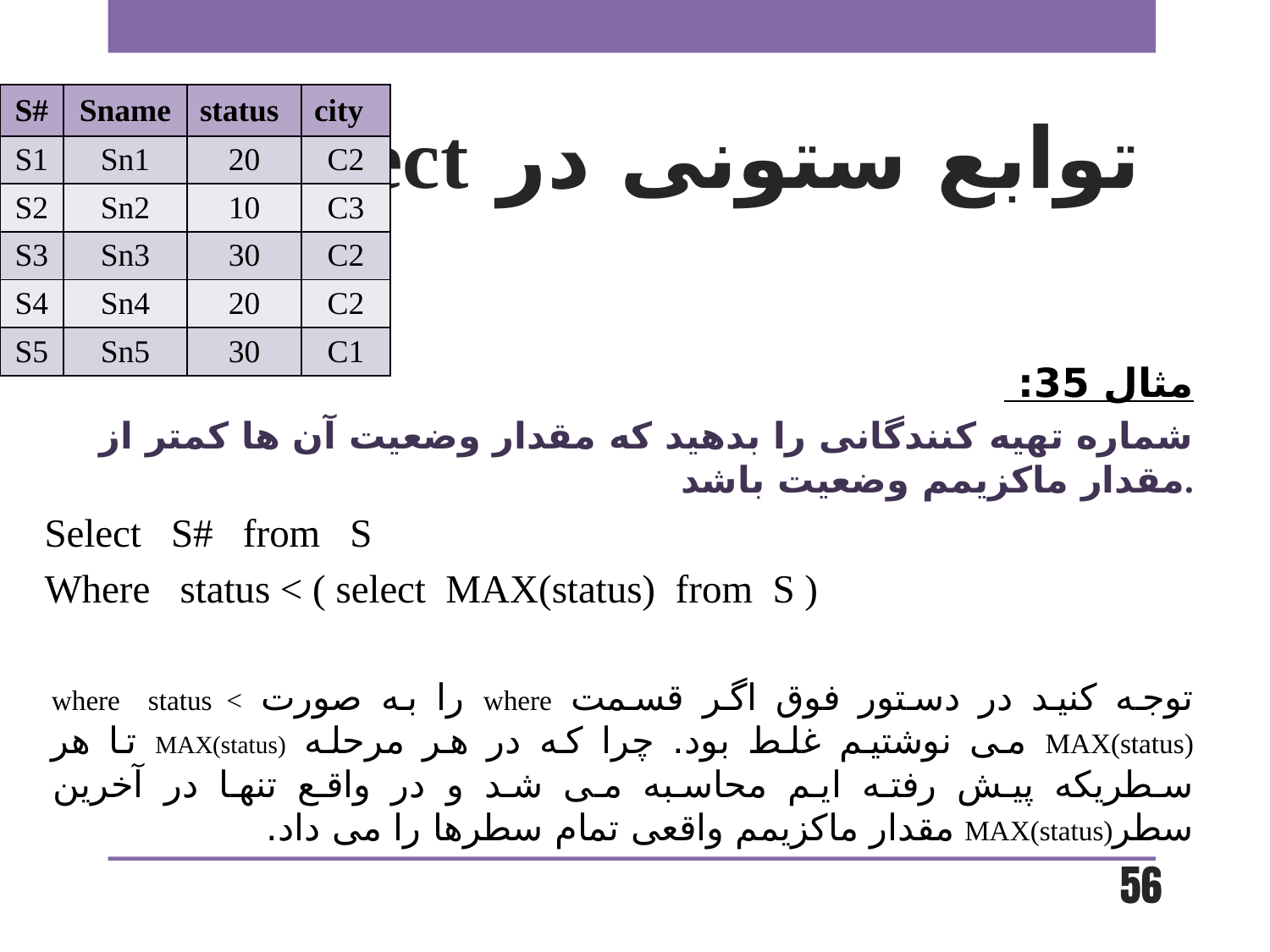

# توابع ستونی در select
| S# | Sname | status | city |
| --- | --- | --- | --- |
| S1 | Sn1 | 20 | C2 |
| S2 | Sn2 | 10 | C3 |
| S3 | Sn3 | 30 | C2 |
| S4 | Sn4 | 20 | C2 |
| S5 | Sn5 | 30 | C1 |
مثال 35:
شماره تهیه کنندگانی را بدهید که مقدار وضعیت آن ها کمتر از مقدار ماکزیمم وضعیت باشد.
Select   S#   from   S
Where   status < ( select  MAX(status)  from  S )

توجه کنید در دستور فوق اگر قسمت where را به صورت where  status < MAX(status) می نوشتیم غلط بود. چرا که در هر مرحله MAX(status) تا هر سطریکه پیش رفته ایم محاسبه می شد و در واقع تنها در آخرین سطرMAX(status) مقدار ماکزیمم واقعی تمام سطرها را می داد.
56